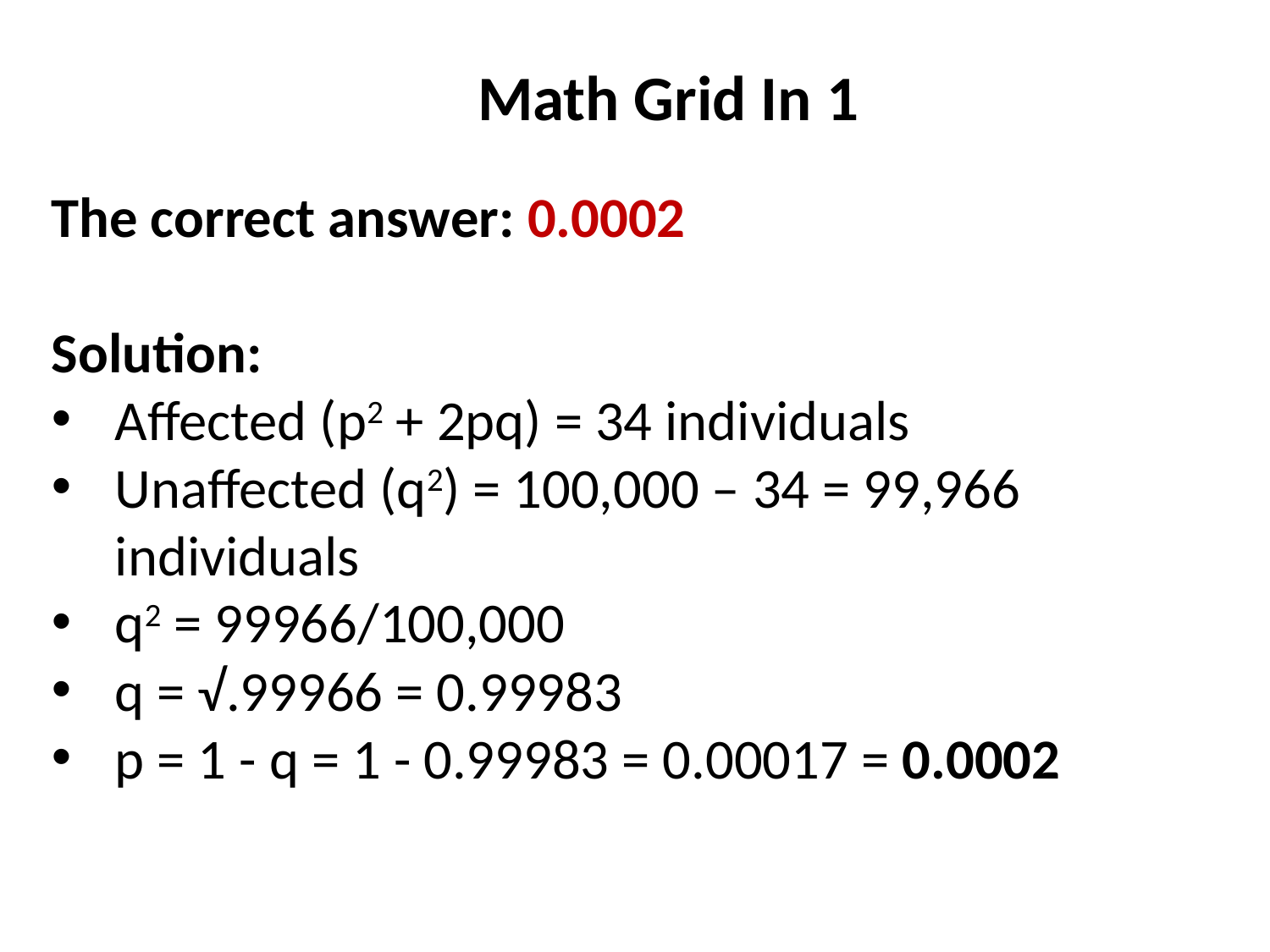

# Math Grid In 1

The correct answer: 0.0002

Solution:
Affected (p2 + 2pq) = 34 individuals
Unaffected (q2) = 100,000 – 34 = 99,966 individuals
q2 = 99966/100,000
q = √.99966 = 0.99983
p = 1 - q = 1 - 0.99983 = 0.00017 = 0.0002